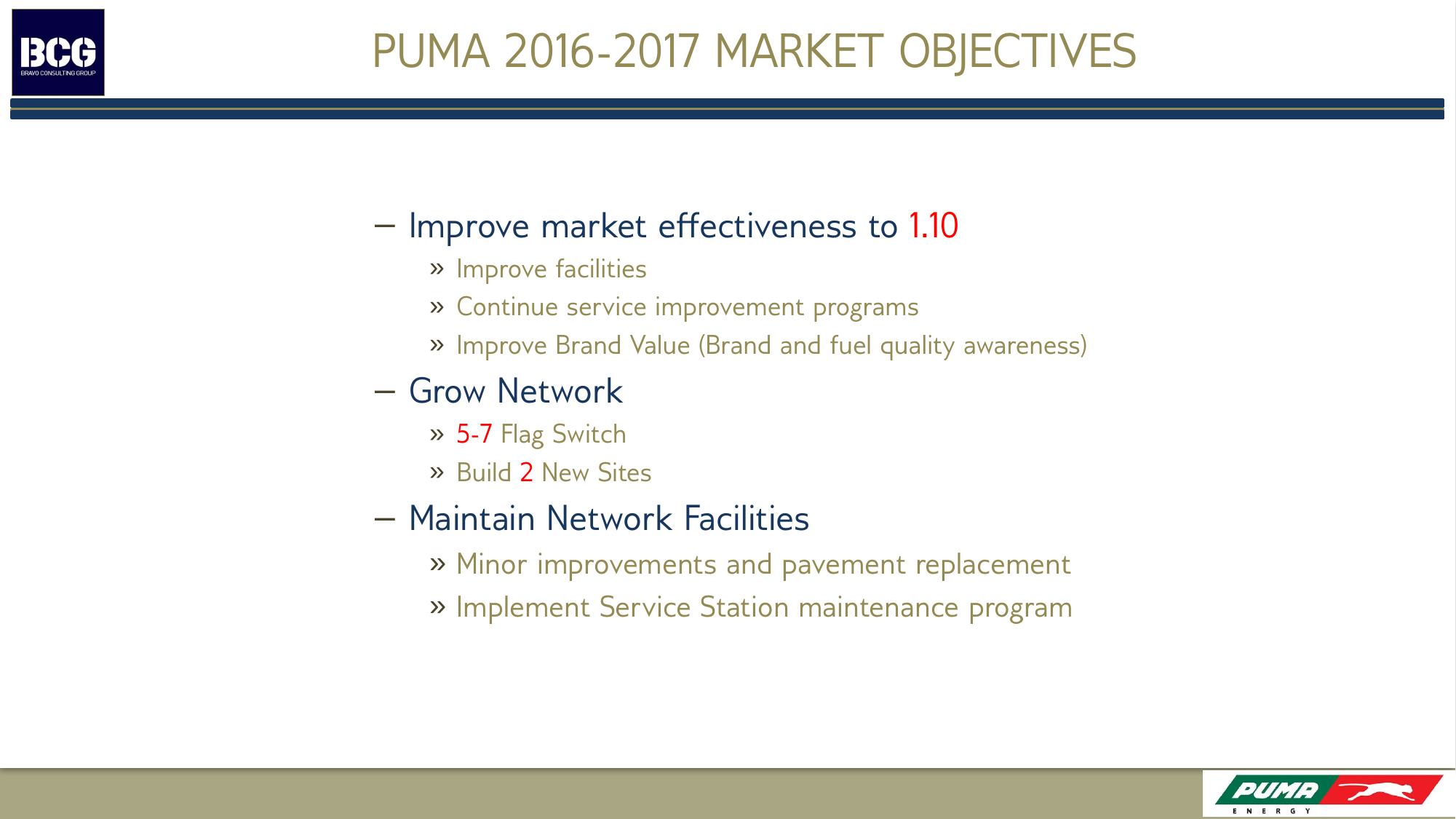

# PUMA 2016-2017 Market Objectives
Improve market effectiveness to 1.10
Improve facilities
Continue service improvement programs
Improve Brand Value (Brand and fuel quality awareness)
Grow Network
5-7 Flag Switch
Build 2 New Sites
Maintain Network Facilities
Minor improvements and pavement replacement
Implement Service Station maintenance program